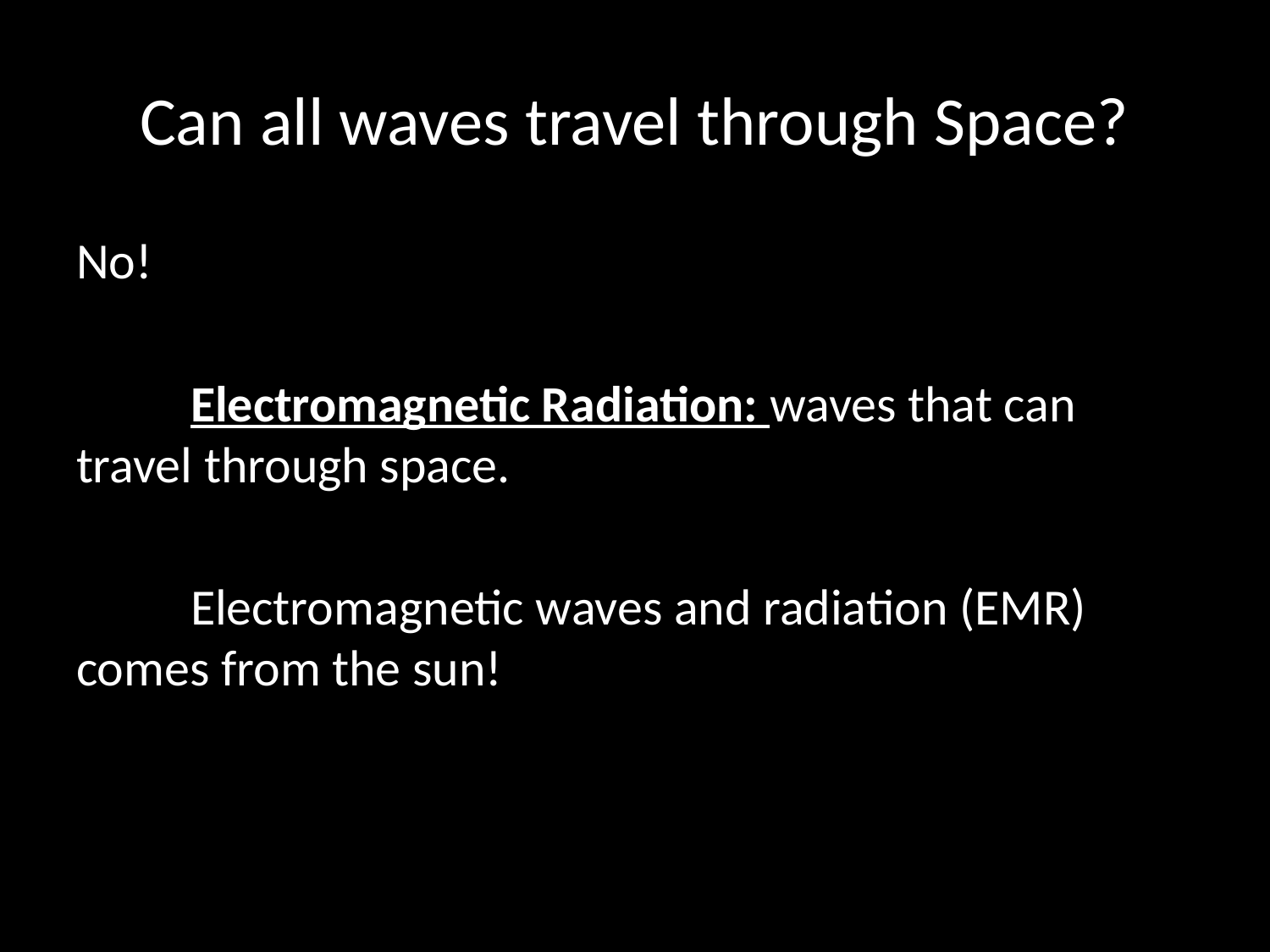

# Can all waves travel through Space?
No!

	Electromagnetic Radiation: waves that can travel through space.

	Electromagnetic waves and radiation (EMR) comes from the sun!